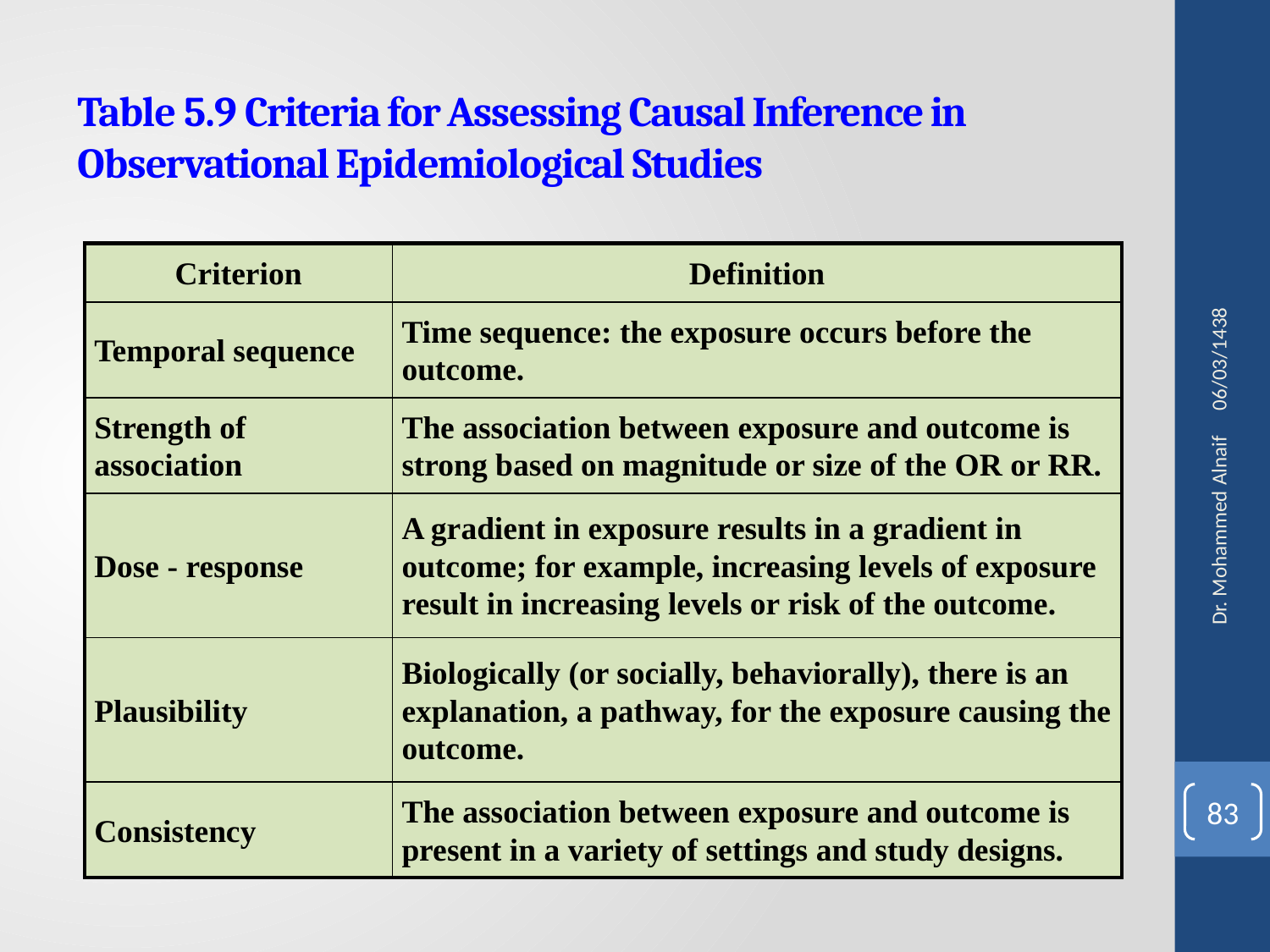

# Table 5.9 Criteria for Assessing Causal Inference in Observational Epidemiological Studies
06/03/1438
| Criterion | Definition |
| --- | --- |
| Temporal sequence | Time sequence: the exposure occurs before the outcome. |
| Strength of association | The association between exposure and outcome is strong based on magnitude or size of the OR or RR. |
| Dose - response | A gradient in exposure results in a gradient in outcome; for example, increasing levels of exposure result in increasing levels or risk of the outcome. |
| Plausibility | Biologically (or socially, behaviorally), there is an explanation, a pathway, for the exposure causing the outcome. |
| Consistency | The association between exposure and outcome is present in a variety of settings and study designs. |
Dr. Mohammed Alnaif
83